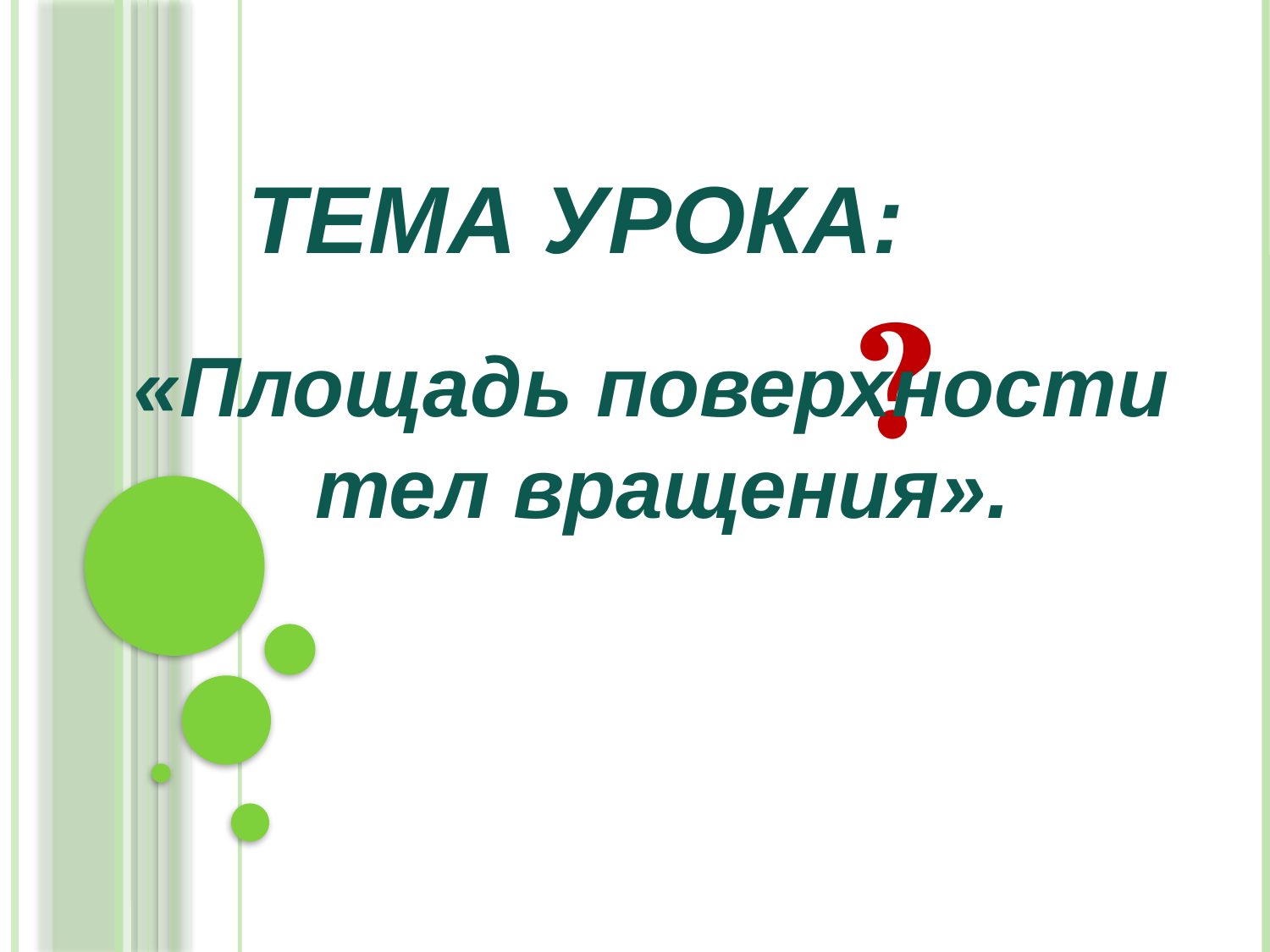

# Тема урока:
?
«Площадь поверхности
тел вращения».